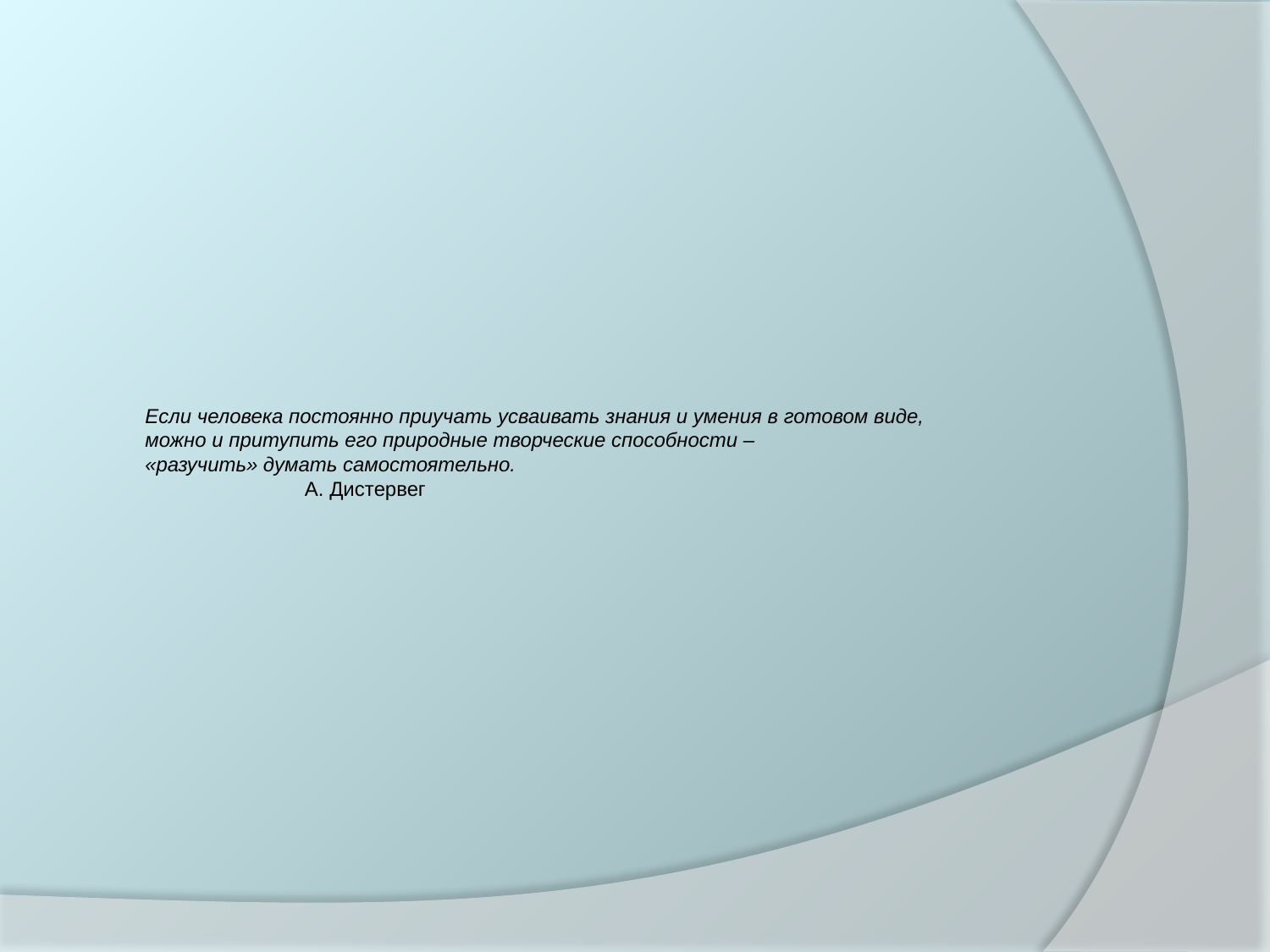

# Если человека постоянно приучать усваивать знания и умения в готовом виде, можно и притупить его природные творческие способности – «разучить» думать самостоятельно. А. Дистервег